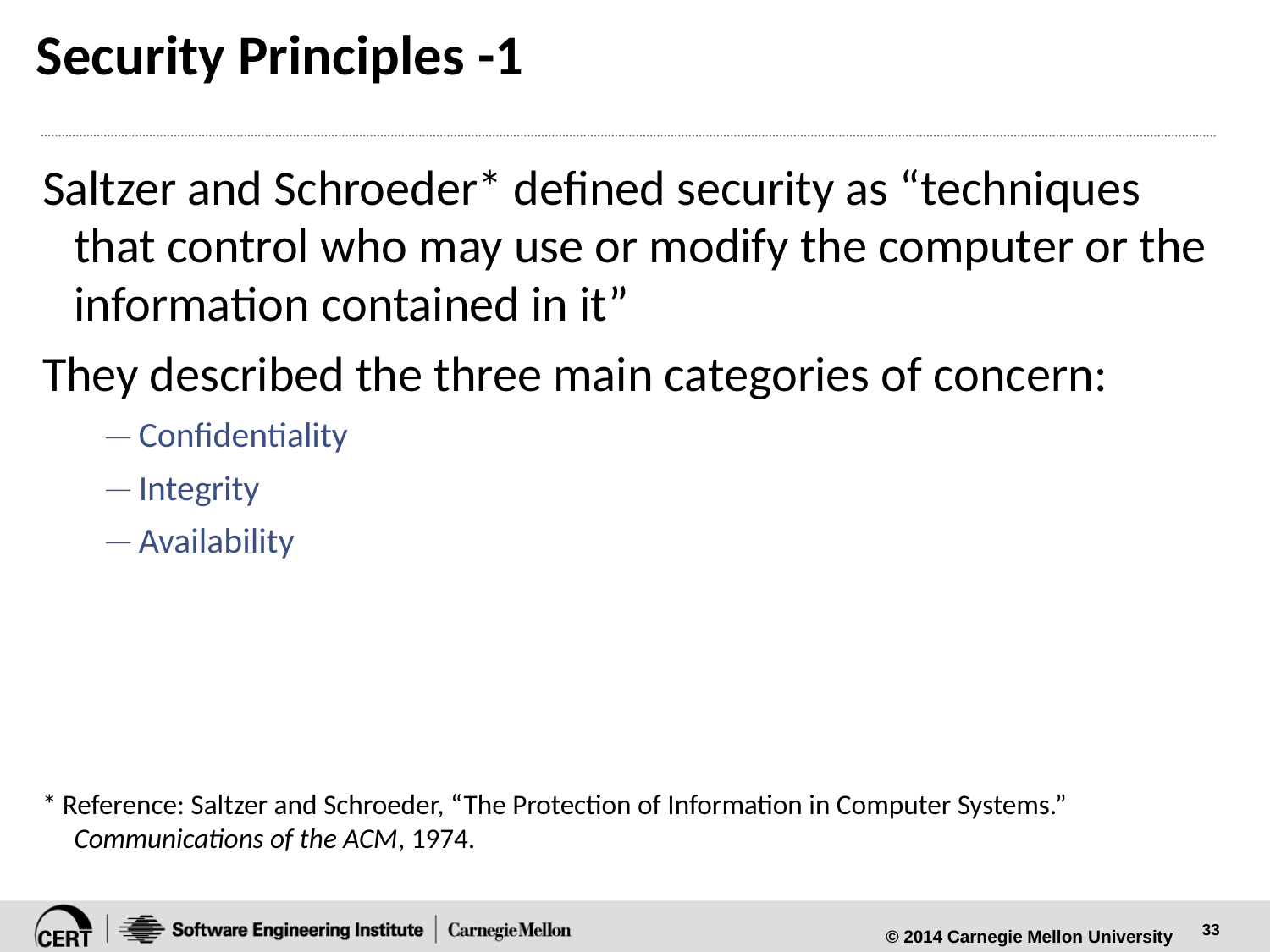

# Security Principles -1
Saltzer and Schroeder* defined security as “techniques that control who may use or modify the computer or the information contained in it”
They described the three main categories of concern:
 Confidentiality
 Integrity
 Availability

* Reference: Saltzer and Schroeder, “The Protection of Information in Computer Systems.” Communications of the ACM, 1974.